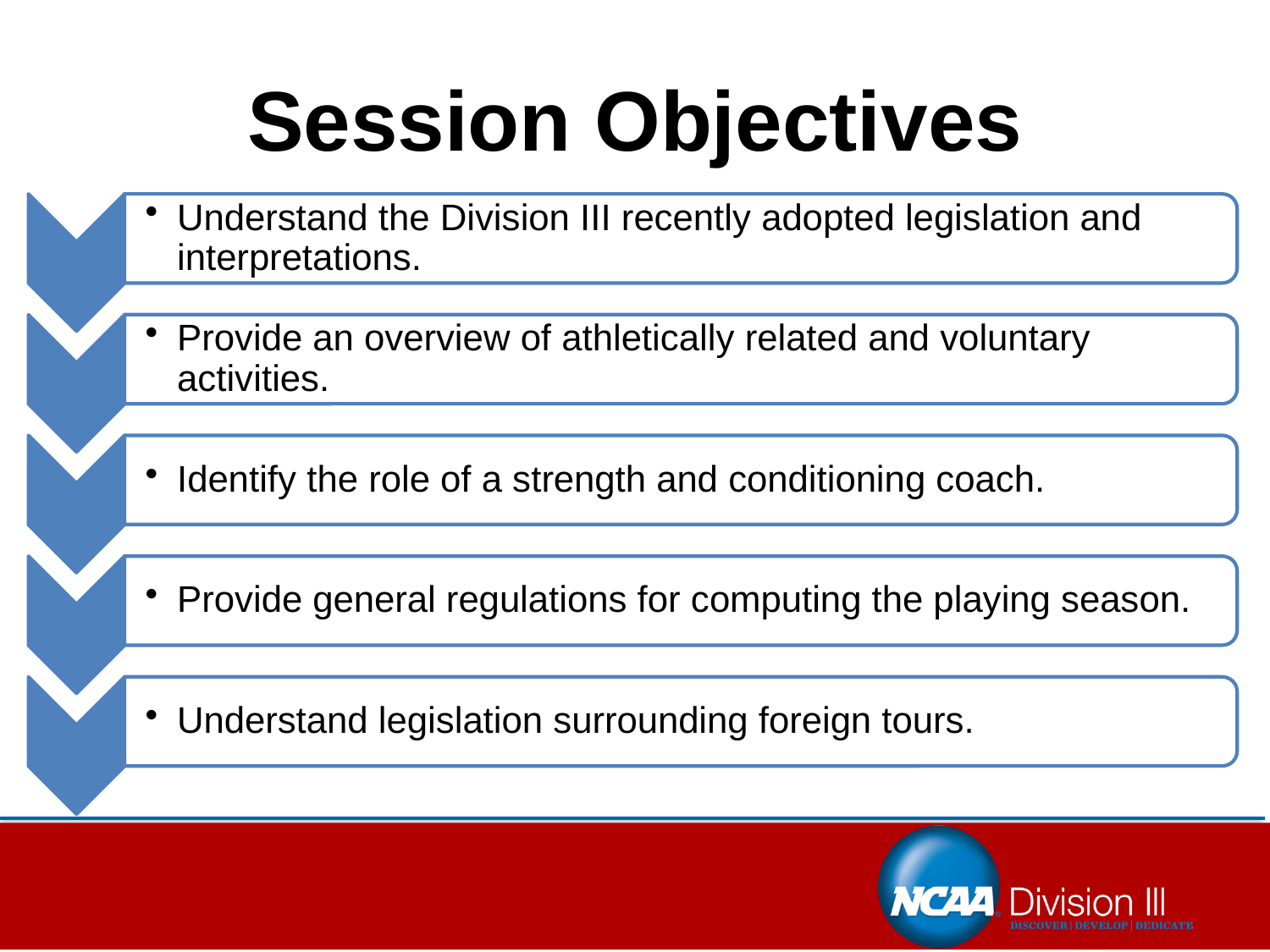

# Session Objectives

Understand the Division III recently adopted legislation and interpretations.

Provide an overview of athletically related and voluntary activities.

Identify the role of a strength and conditioning coach.

Provide general regulations for computing the playing season.

Understand legislation surrounding foreign tours.